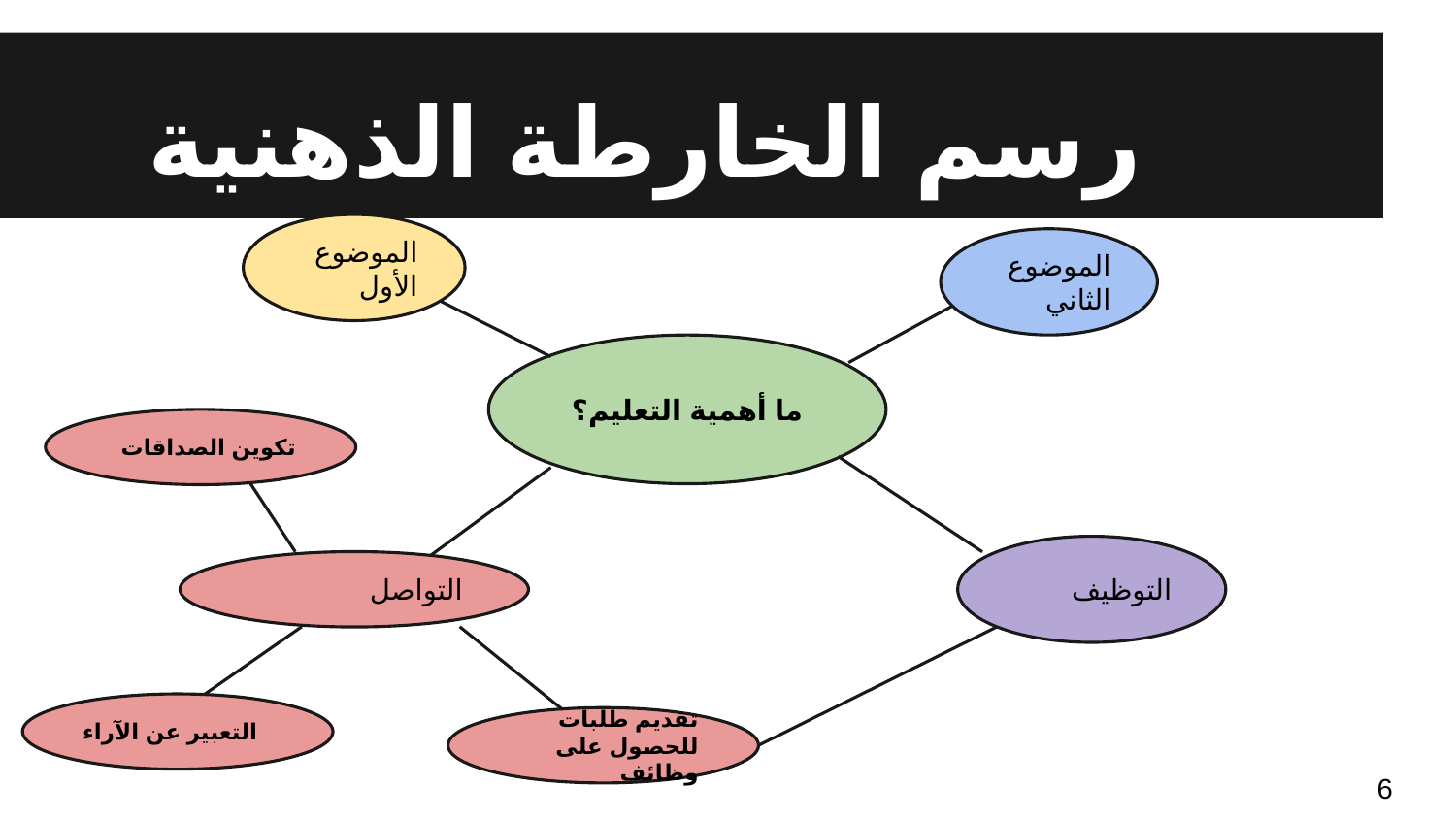

رسم الخارطة الذهنية
الموضوع الأول
الموضوع الثاني
ما أهمية التعليم؟
تكوين الصداقات
التوظيف
التواصل

التعبير عن الآراء
تقديم طلبات للحصول على وظائف
6